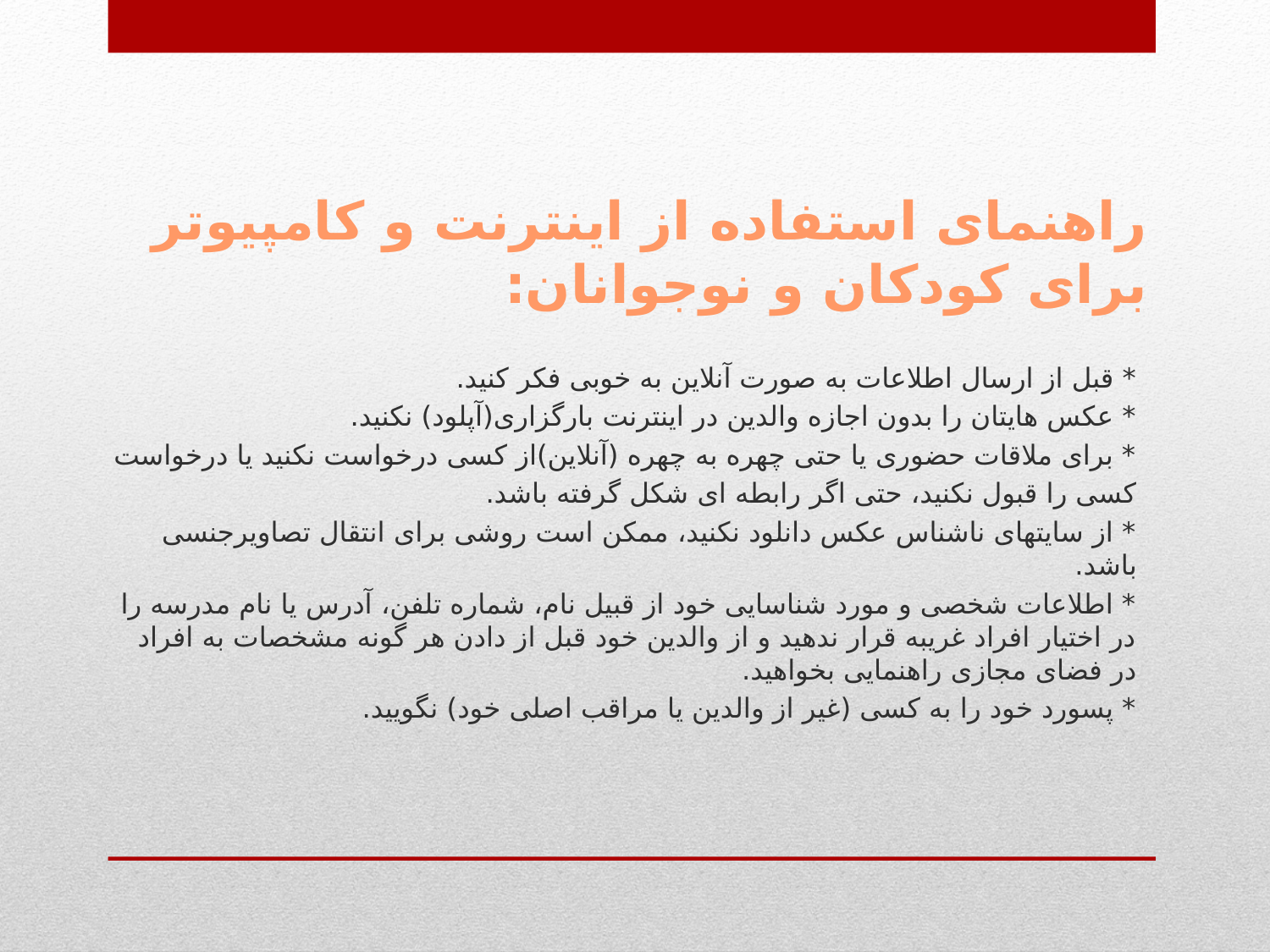

# راهنمای استفاده از اینترنت و کامپیوتر برای کودکان و نوجوانان:
* قبل از ارسال اطلاعات به صورت آنلاین به خوبی فکر کنید.
* عکس هایتان را بدون اجازه والدین در اینترنت بارگزاری(آپلود) نکنید.
* برای ملاقات حضوری یا حتی چهره به چهره (آنلاین)از کسی درخواست نکنید یا درخواست
کسی را قبول نکنید، حتی اگر رابطه ای شکل گرفته باشد.
* از سایتهای ناشناس عکس دانلود نکنید، ممکن است روشی برای انتقال تصاویرجنسی باشد.
* اطلاعات شخصی و مورد شناسایی خود از قبیل نام، شماره تلفن، آدرس یا نام مدرسه را در اختیار افراد غریبه قرار ندهید و از والدین خود قبل از دادن هر گونه مشخصات به افراد در فضای مجازی راهنمایی بخواهید.
* پسورد خود را به کسی (غیر از والدین یا مراقب اصلی خود) نگویید.